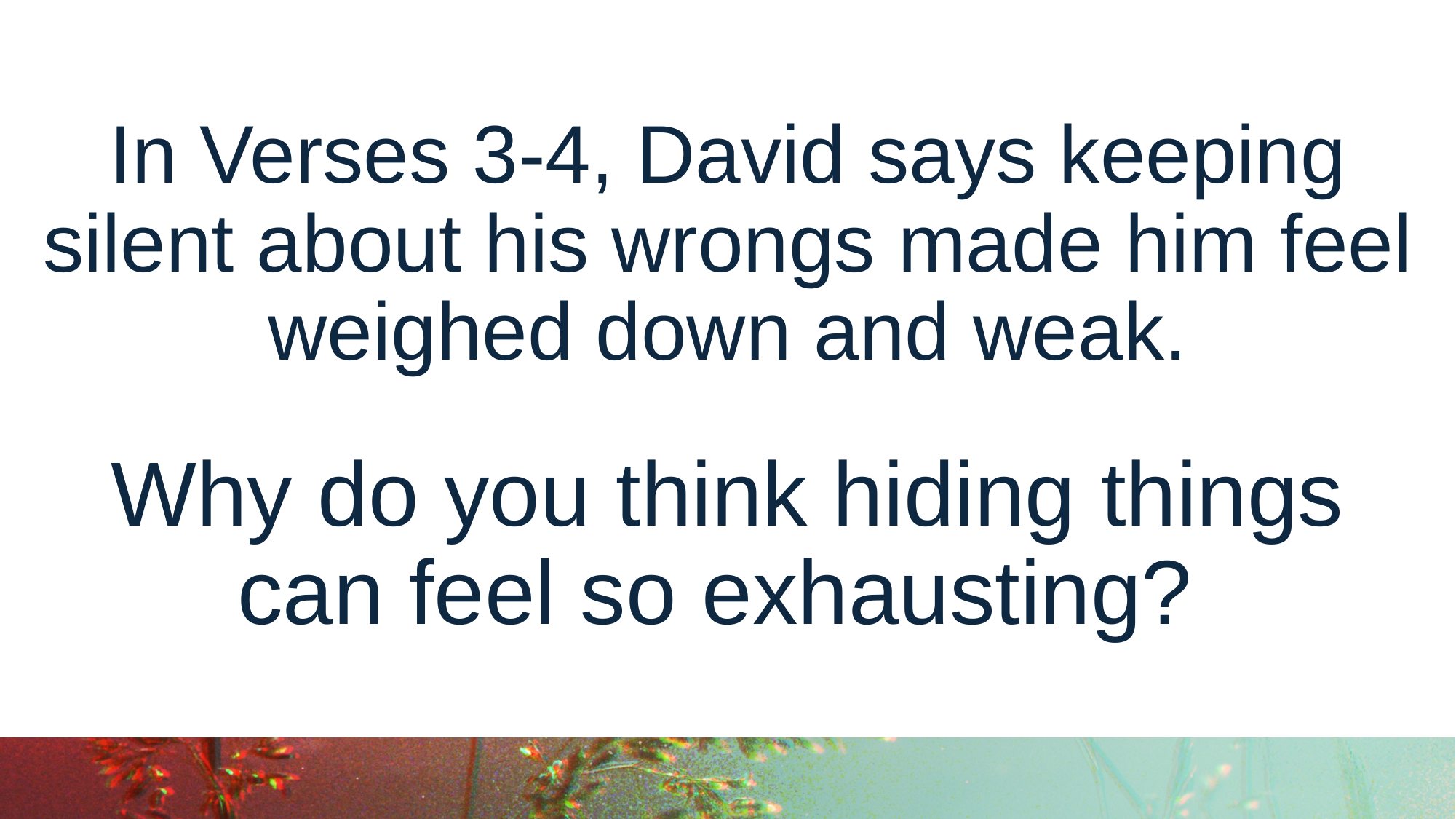

In Verses 3-4, David says keeping silent about his wrongs made him feel weighed down and weak.

Why do you think hiding things can feel so exhausting?